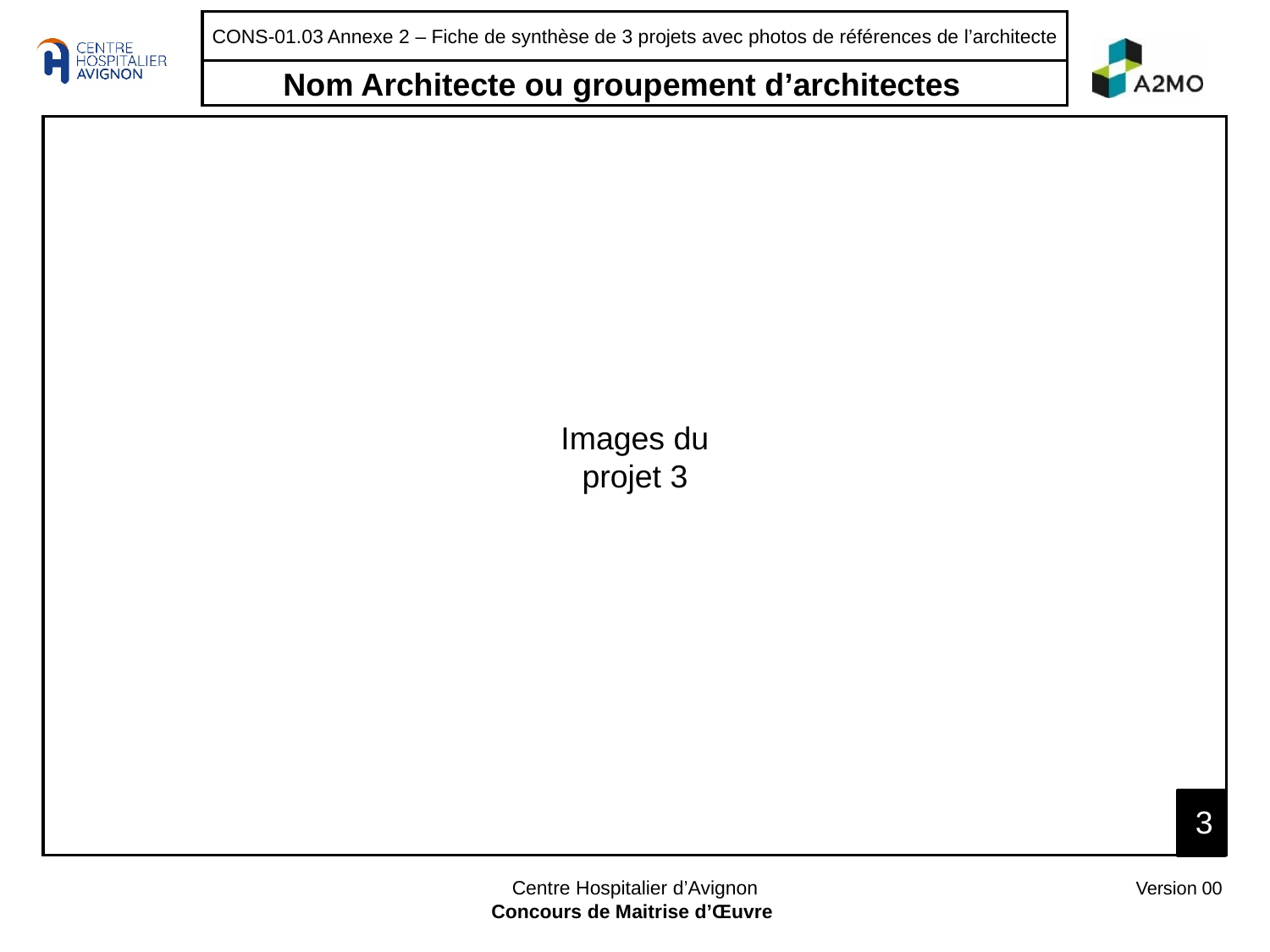

Nom Architecte ou groupement d’architectes
Images du projet 3
3
3